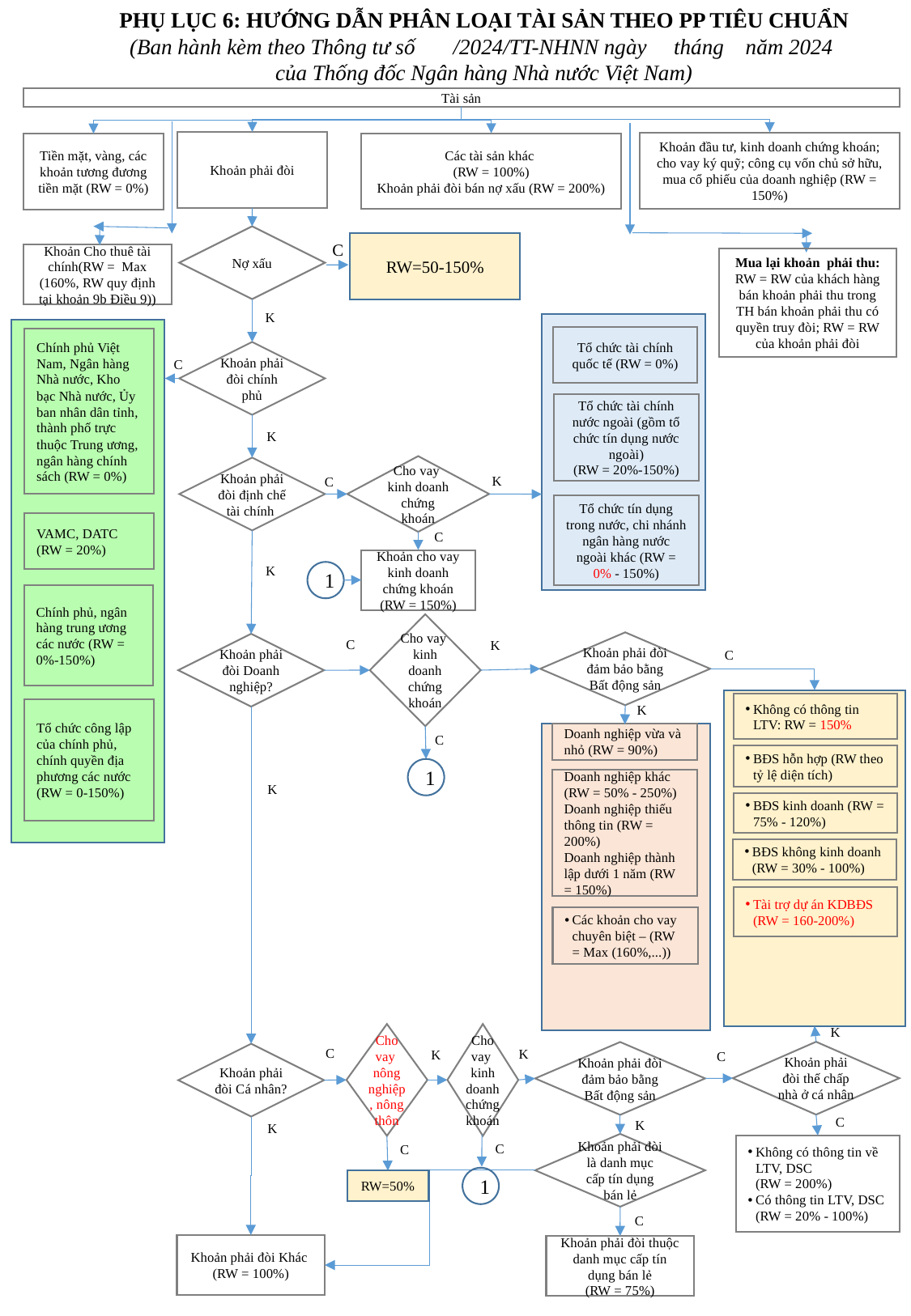

PHỤ LỤC 6: HƯỚNG DẪN PHÂN LOẠI TÀI SẢN THEO PP TIÊU CHUẨN
(Ban hành kèm theo Thông tư số       /2024/TT-NHNN ngày     tháng    năm 2024
của Thống đốc Ngân hàng Nhà nước Việt Nam)
Tài sản
Khoản phải đòi
Khoản đầu tư, kinh doanh chứng khoán; cho vay ký quỹ; công cụ vốn chủ sở hữu, mua cổ phiếu của doanh nghiệp (RW = 150%)
Các tài sản khác
(RW = 100%)
Khoản phải đòi bán nợ xấu (RW = 200%)
Tiền mặt, vàng, các khoản tương đương tiền mặt (RW = 0%)
Nợ xấu
C
RW=50-150%

Khoản Cho thuê tài chính(RW =  Max (160%, RW quy định tại khoản 9b Điều 9))
Mua lại khoản  phải thu:
RW = RW của khách hàng bán khoản phải thu trong TH bán khoản phải thu có quyền truy đòi; RW = RW của khoản phải đòi
K

Tổ chức tài chính quốc tế (RW = 0%)
Chính phủ Việt Nam, Ngân hàng Nhà nước, Kho bạc Nhà nước, Ủy ban nhân dân tỉnh, thành phố trực thuộc Trung ương, ngân hàng chính sách (RW = 0%)
Khoản phải đòi chính phủ
C
Tổ chức tài chính nước ngoài (gồm tổ chức tín dụng nước ngoài)
(RW = 20%-150%)
K
Cho vay
kinh doanh chứng khoán
Khoản phải đòi định chế tài chính
K
C
Tổ chức tín dụng trong nước, chi nhánh ngân hàng nước ngoài khác (RW = 0% - 150%)
VAMC, DATC (RW = 20%)
C
Khoản cho vay kinh doanh chứng khoán
(RW = 150%)
K
1
Chính phủ, ngân hàng trung ương các nước (RW = 0%-150%)
Cho vay
kinh doanh chứng khoán
K
C
Khoản phải đòi đảm bảo bằng Bất động sản
Khoản phải đòi Doanh nghiệp?
C
K

Không có thông tin LTV: RW = 150%
Tổ chức công lập của chính phủ, chính quyền địa phương các nước
(RW = 0-150%)
Doanh nghiệp vừa và nhỏ (RW = 90%)

C
BĐS hỗn hợp (RW theo tỷ lệ diện tích)
1
K
Doanh nghiệp khác (RW = 50% - 250%)
Doanh nghiệp thiếu thông tin (RW = 200%)
Doanh nghiệp thành lập dưới 1 năm (RW = 150%)
BĐS kinh doanh (RW = 75% - 120%)
BĐS không kinh doanh (RW = 30% - 100%)
Tài trợ dự án KDBĐS (RW = 160-200%)
Các khoản cho vay chuyên biệt – (RW = Max (160%,...))
K
Cho vay
nông nghiệp, nông thôn
Cho vay
kinh doanh chứng khoán
K
K
C
C
Khoản phải đòi thế chấp nhà ở cá nhân
Khoản phải đòi đảm bảo bằng Bất động sản
Khoản phải đòi Cá nhân?
K
K
C
C
Khoản phải đòi là danh mục cấp tín dụng bán lẻ
C
Không có thông tin về LTV, DSC
(RW = 200%)
Có thông tin LTV, DSC (RW = 20% - 100%)
1
RW=50%
C
Khoản phải đòi Khác
(RW = 100%)
Khoản phải đòi thuộc danh mục cấp tín dụng bán lẻ
(RW = 75%)